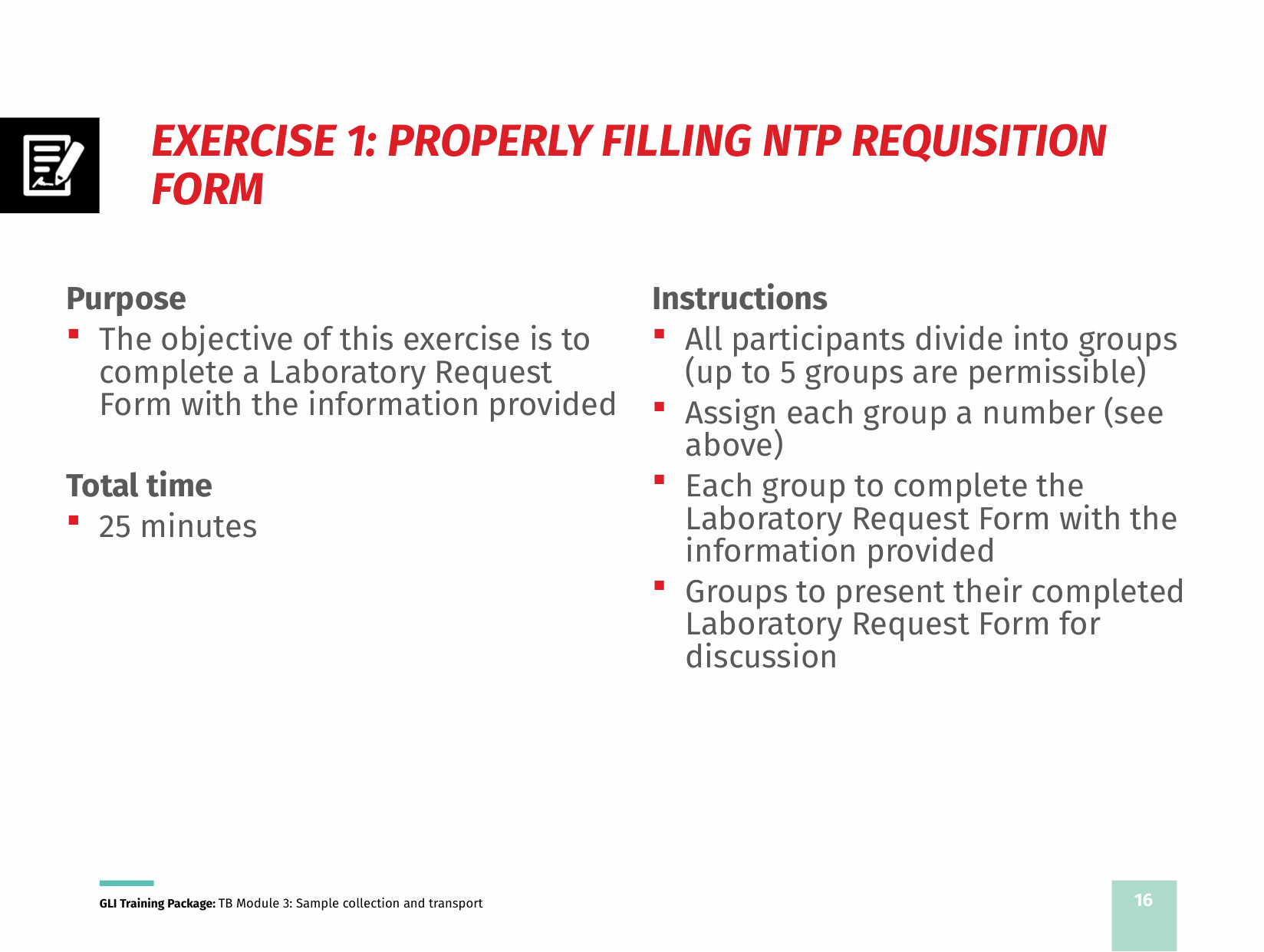

# EXERCISE 1: PROPERLY FILLING NTP REQUISITION FORM
Purpose
The objective of this exercise is to complete a Laboratory Request Form with the information provided

Total time
25 minutes
Instructions
All participants divide into groups (up to 5 groups are permissible)
Assign each group a number (see above)
Each group to complete the Laboratory Request Form with the information provided
Groups to present their completed Laboratory Request Form for discussion